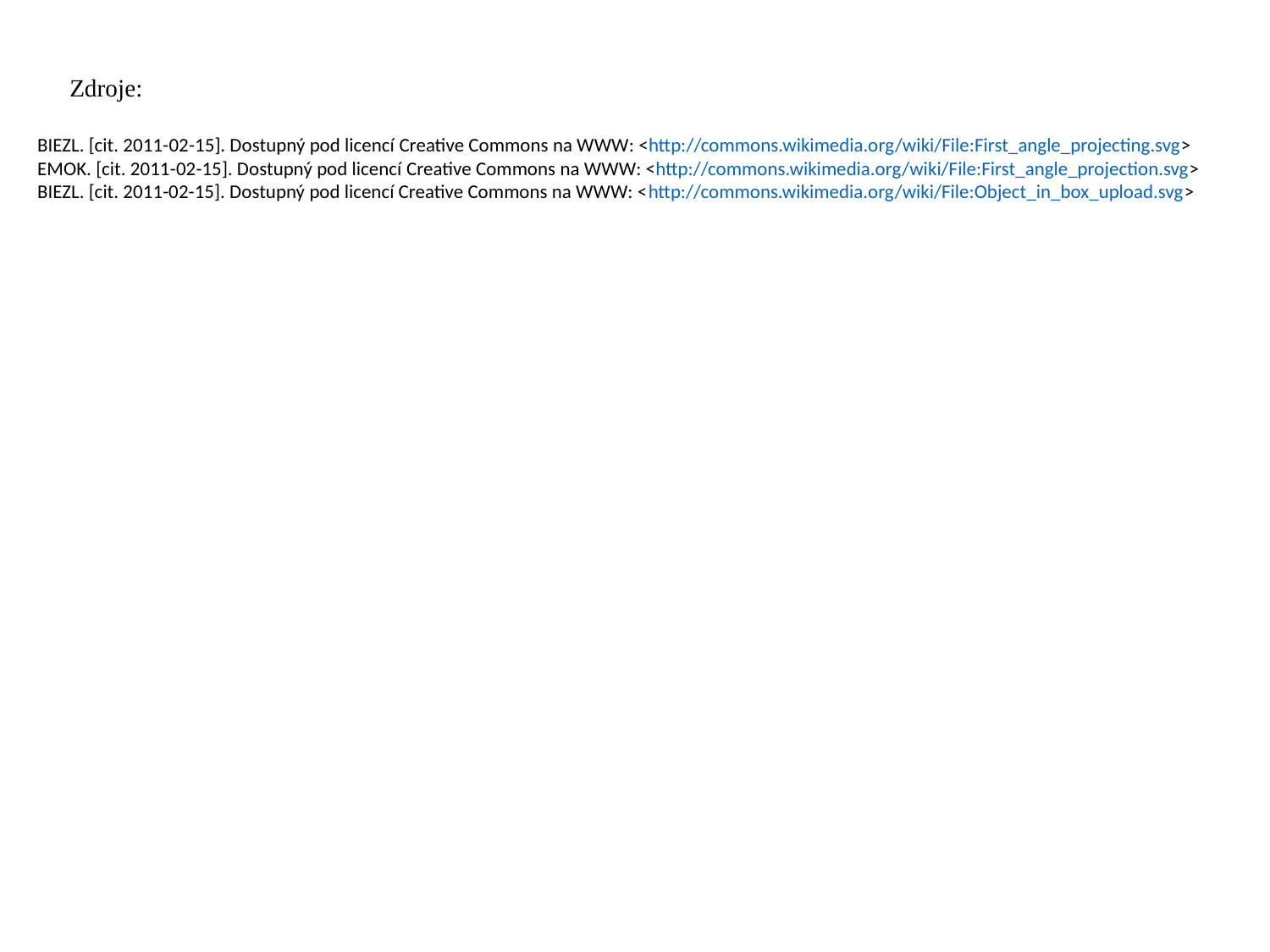

Zdroje:

BIEZL. [cit. 2011-02-15]. Dostupný pod licencí Creative Commons na WWW: <http://commons.wikimedia.org/wiki/File:First_angle_projecting.svg>
EMOK. [cit. 2011-02-15]. Dostupný pod licencí Creative Commons na WWW: <http://commons.wikimedia.org/wiki/File:First_angle_projection.svg>
BIEZL. [cit. 2011-02-15]. Dostupný pod licencí Creative Commons na WWW: <http://commons.wikimedia.org/wiki/File:Object_in_box_upload.svg>